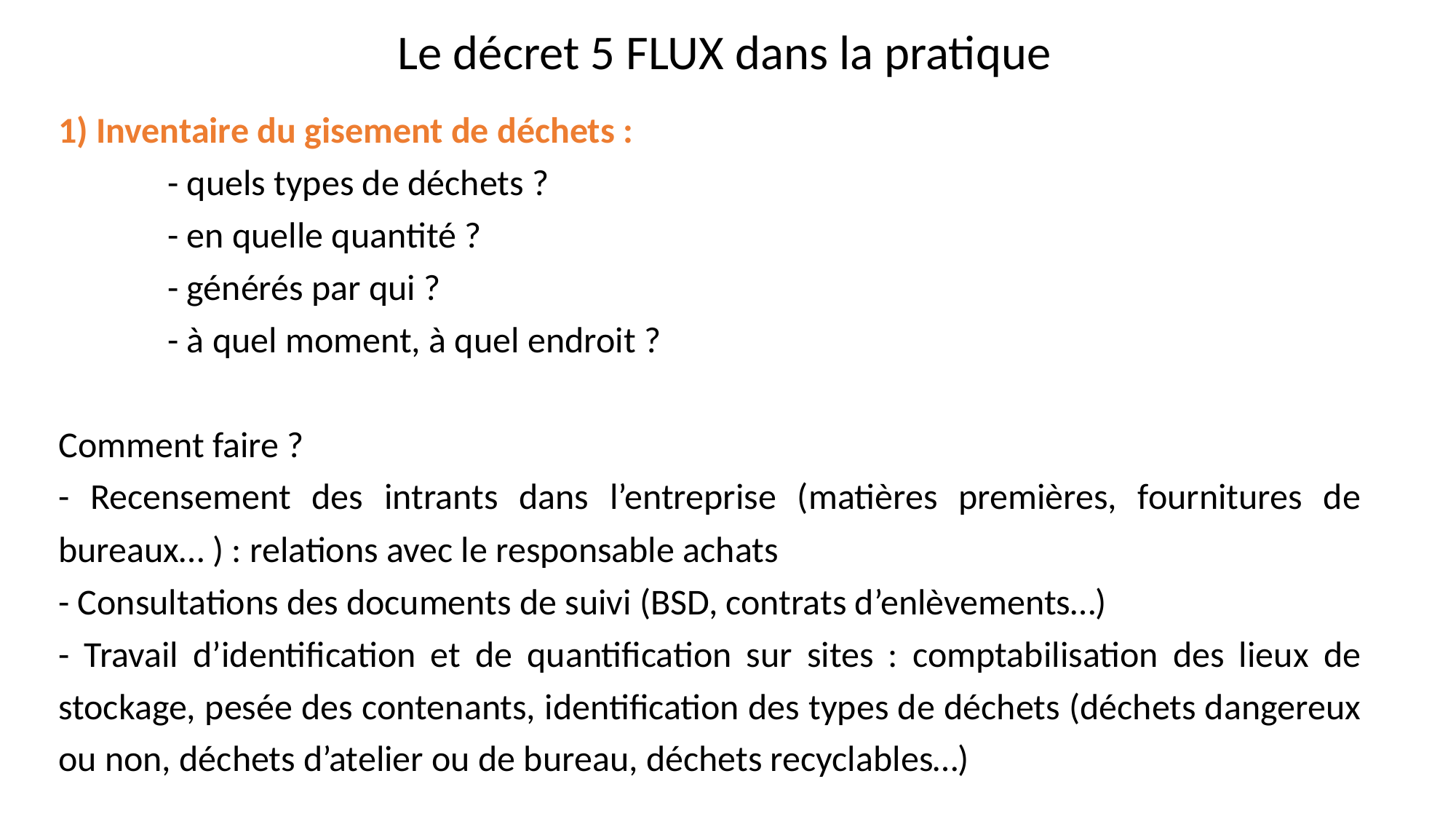

Le décret 5 FLUX dans la pratique
1) Inventaire du gisement de déchets :
	- quels types de déchets ?
	- en quelle quantité ?
	- générés par qui ?
	- à quel moment, à quel endroit ?

Comment faire ?
- Recensement des intrants dans l’entreprise (matières premières, fournitures de bureaux… ) : relations avec le responsable achats
- Consultations des documents de suivi (BSD, contrats d’enlèvements…)
- Travail d’identification et de quantification sur sites : comptabilisation des lieux de stockage, pesée des contenants, identification des types de déchets (déchets dangereux ou non, déchets d’atelier ou de bureau, déchets recyclables…)